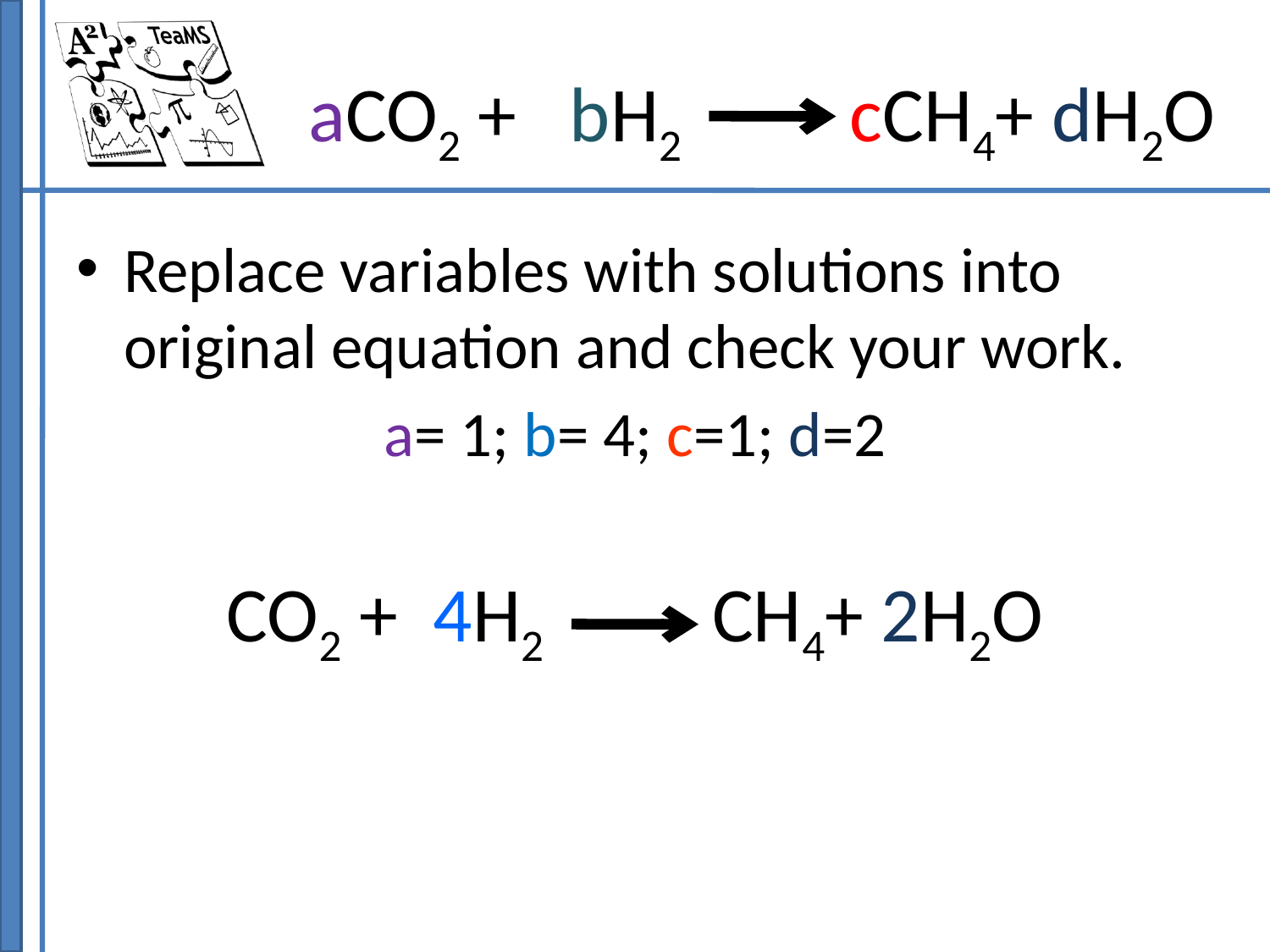

# aCO2 +   bH2          cCH4+ dH2O
Replace variables with solutions into original equation and check your work.
a= 1; b= 4; c=1; d=2

CO2 +  4H2          CH4+ 2H2O